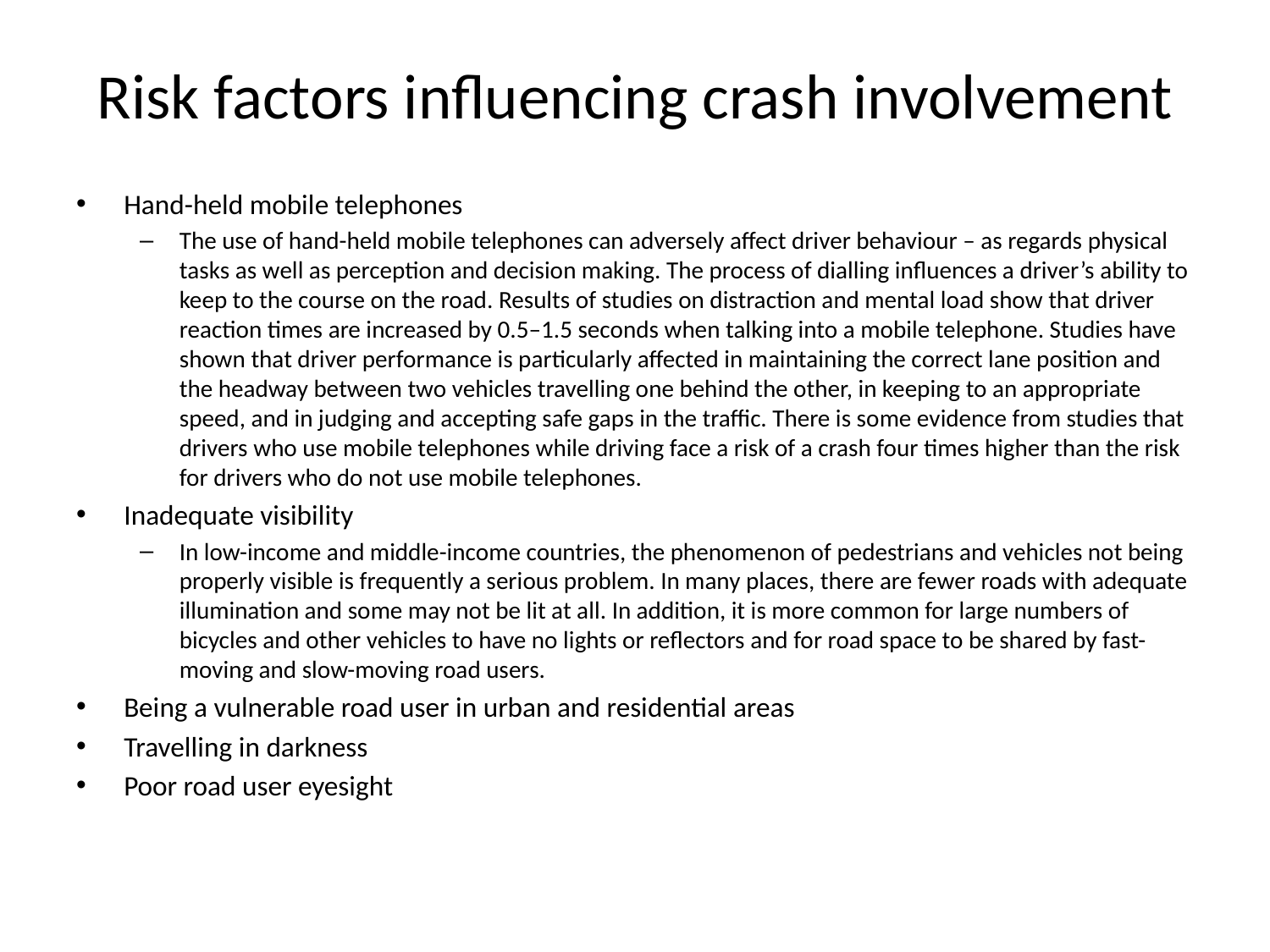

# Risk factors influencing crash involvement
Hand-held mobile telephones
The use of hand-held mobile telephones can adversely affect driver behaviour – as regards physical tasks as well as perception and decision making. The process of dialling influences a driver’s ability to keep to the course on the road. Results of studies on distraction and mental load show that driver reaction times are increased by 0.5–1.5 seconds when talking into a mobile telephone. Studies have shown that driver performance is particularly affected in maintaining the correct lane position and the headway between two vehicles travelling one behind the other, in keeping to an appropriate speed, and in judging and accepting safe gaps in the traffic. There is some evidence from studies that drivers who use mobile telephones while driving face a risk of a crash four times higher than the risk for drivers who do not use mobile telephones.
Inadequate visibility
In low-income and middle-income countries, the phenomenon of pedestrians and vehicles not being properly visible is frequently a serious problem. In many places, there are fewer roads with adequate illumination and some may not be lit at all. In addition, it is more common for large numbers of bicycles and other vehicles to have no lights or reflectors and for road space to be shared by fast-moving and slow-moving road users.
Being a vulnerable road user in urban and residential areas
Travelling in darkness
Poor road user eyesight